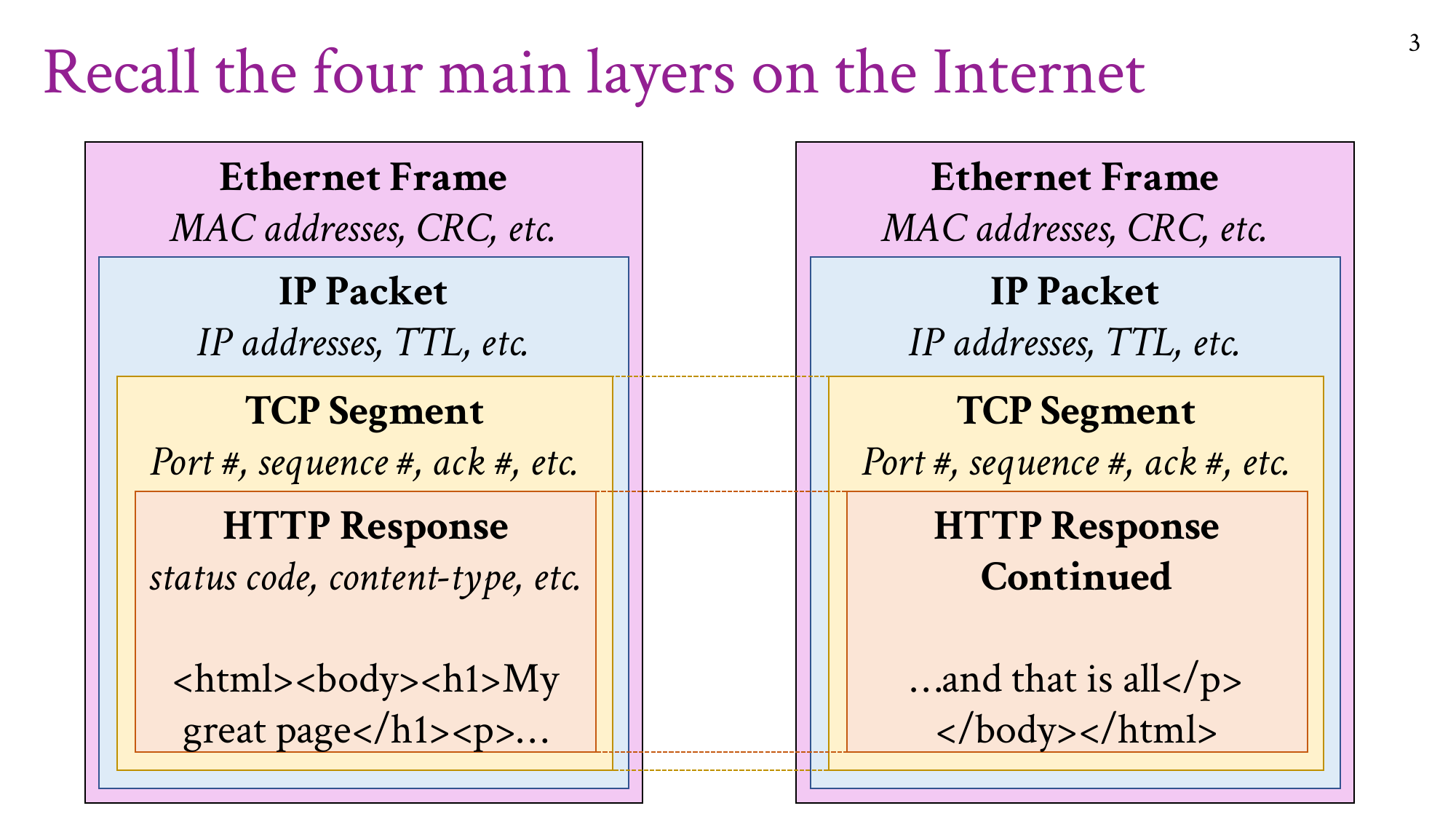

# Recall the four main layers on the Internet
Ethernet Frame
MAC addresses, CRC, etc.

Ethernet payload
Ethernet Frame
MAC addresses, CRC, etc.
IP Packet
IP addresses, TTL, etc.

IP payload
IP Packet
IP addresses, TTL, etc.
TCP Segment
Port #, sequence #, ack #, etc.

TCP payload

TCP Segment
Port #, sequence #, ack #, etc.

TCP payload continued
HTTP Response
status code, content-type, etc.

<html><body><h1>My great page</h1><p>…

HTTP Response Continued

…and that is all</p> </body></html>